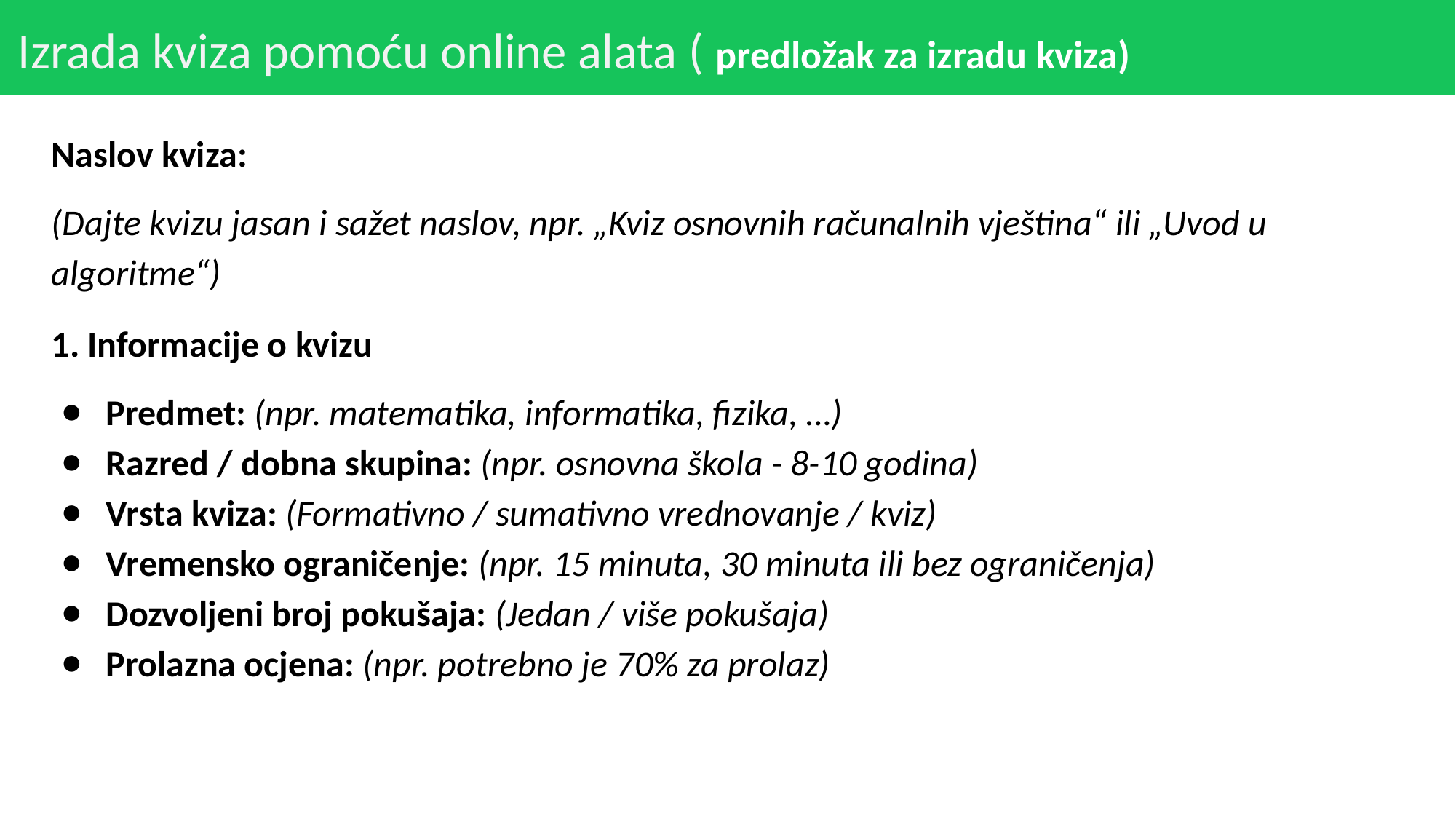

# Izrada kviza pomoću online alata ( predložak za izradu kviza)
Naslov kviza:
(Dajte kvizu jasan i sažet naslov, npr. „Kviz osnovnih računalnih vještina“ ili „Uvod u algoritme“)
1. Informacije o kvizu
Predmet: (npr. matematika, informatika, fizika, …)
Razred / dobna skupina: (npr. osnovna škola - 8-10 godina)
Vrsta kviza: (Formativno / sumativno vrednovanje / kviz)
Vremensko ograničenje: (npr. 15 minuta, 30 minuta ili bez ograničenja)
Dozvoljeni broj pokušaja: (Jedan / više pokušaja)
Prolazna ocjena: (npr. potrebno je 70% za prolaz)